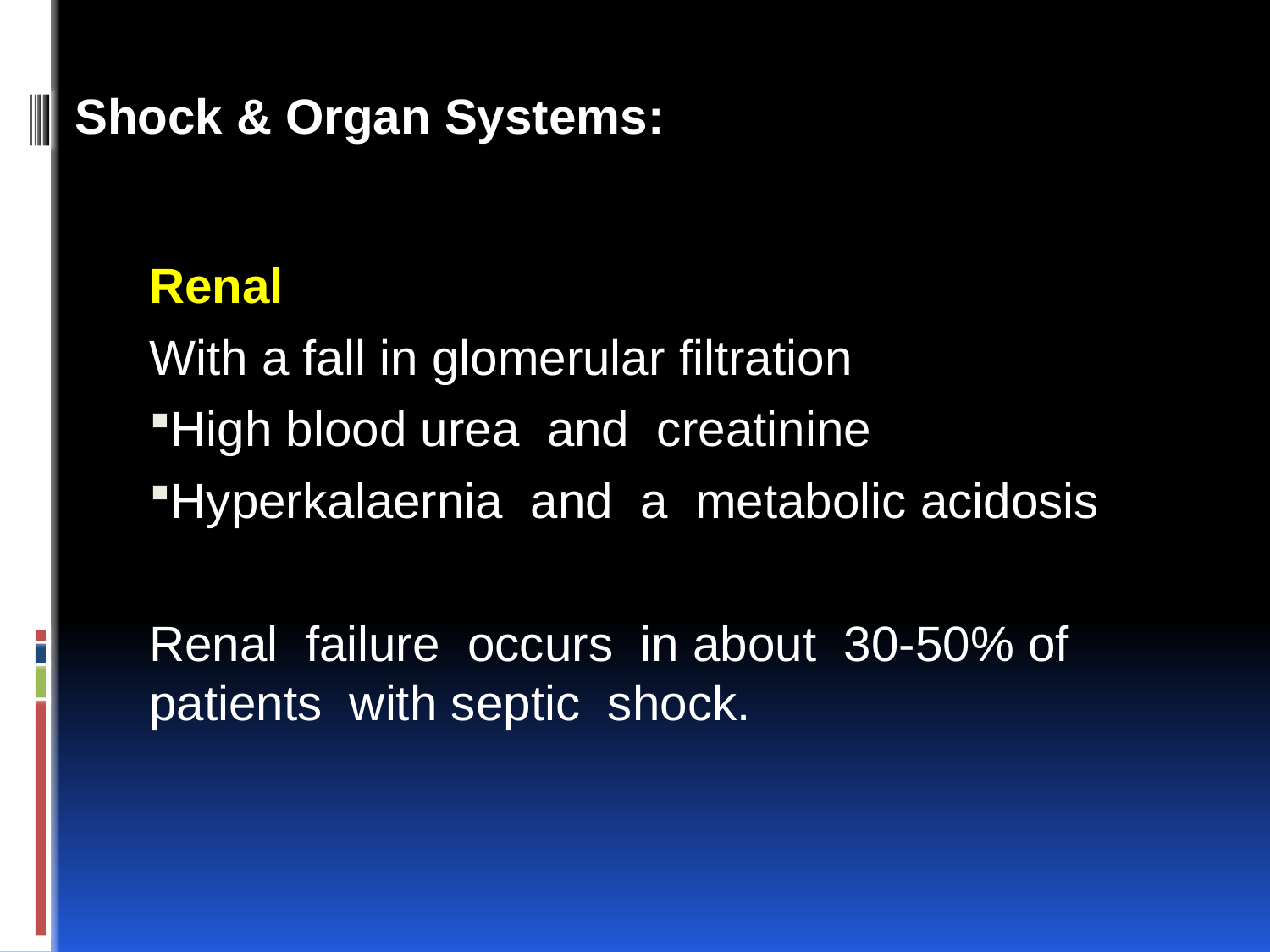

Shock & Organ Systems:
Renal
With a fall in glomerular filtration
High blood urea  and  creatinine
Hyperkalaernia  and  a  metabolic acidosis

Renal  failure  occurs  in about  30-50% of  patients  with septic  shock.